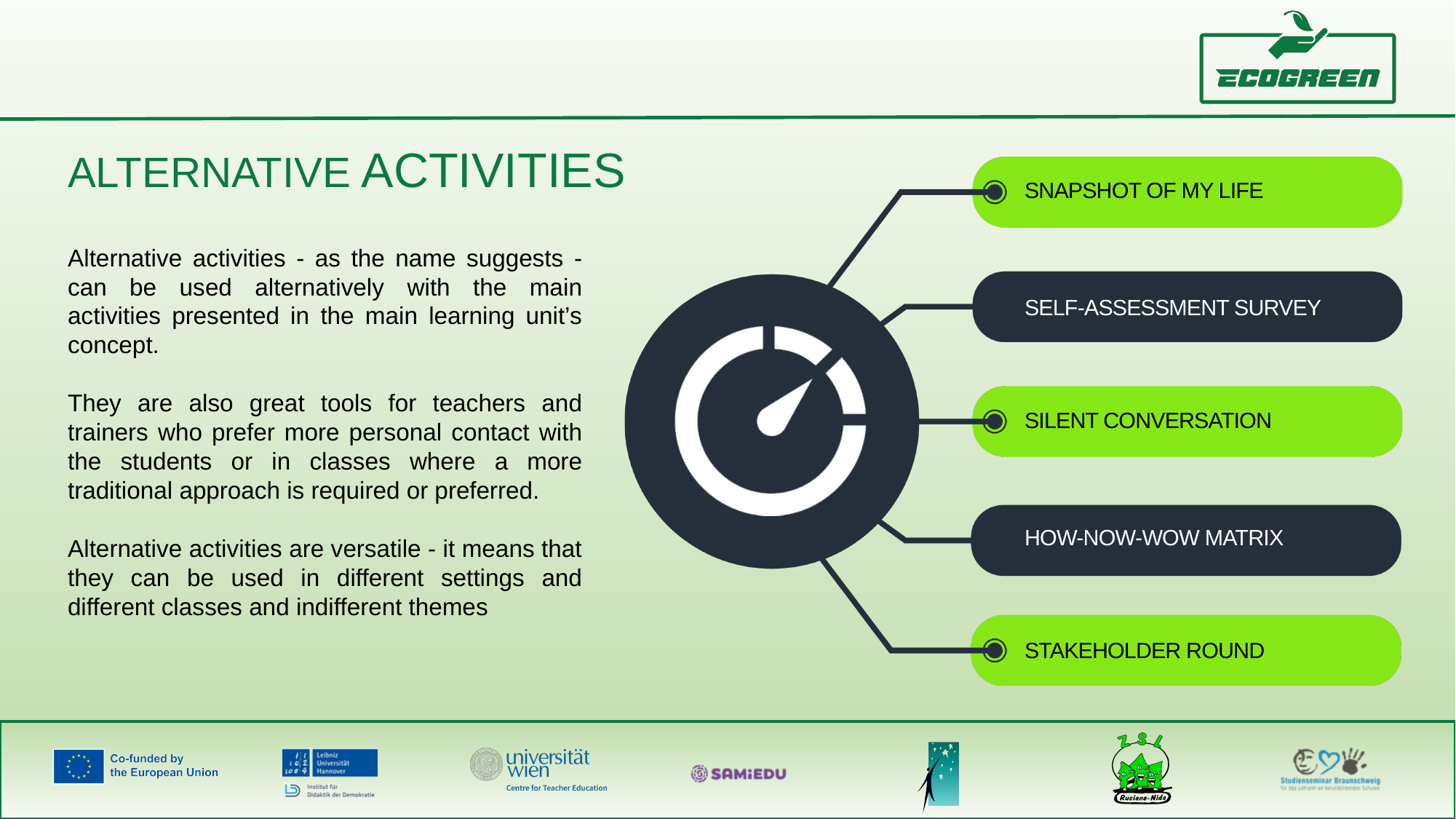

ALTERNATIVE ACTIVITIES

SNAPSHOT OF MY LIFE
Alternative activities - as the name suggests - can be used alternatively with the main activities presented in the main learning unit’s concept.

They are also great tools for teachers and trainers who prefer more personal contact with the students or in classes where a more traditional approach is required or preferred.

Alternative activities are versatile - it means that they can be used in different settings and different classes and indifferent themes
SELF-ASSESSMENT SURVEY

SILENT CONVERSATION
HOW-NOW-WOW MATRIX
STAKEHOLDER ROUND